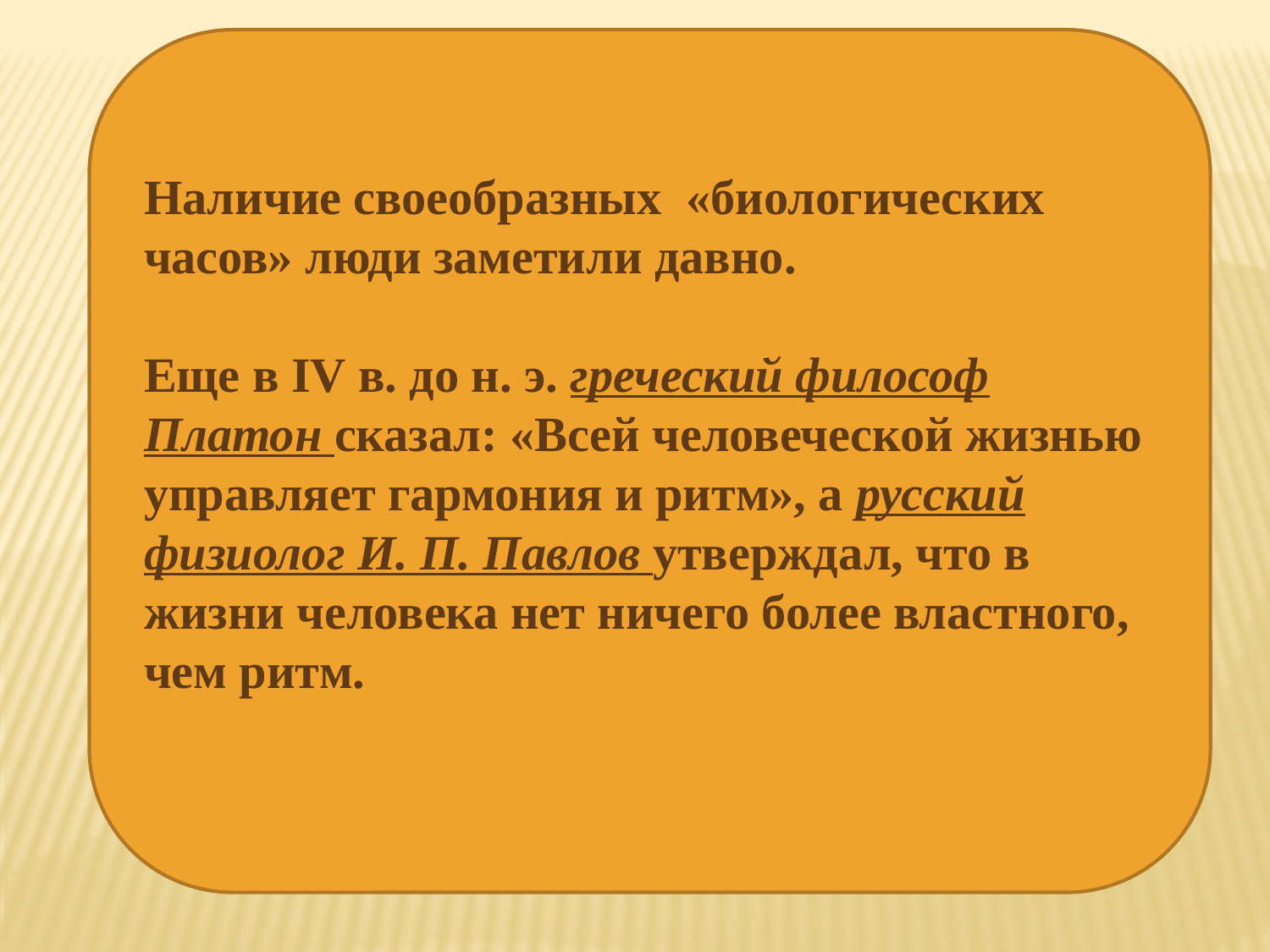

Наличие своеобразных  «биологических часов» люди заметили давно.

Еще в IV в. до н. э. греческий философ Платон сказал: «Всей человеческой жизнью управляет гармония и ритм», а русский физиолог И. П. Павлов утверждал, что в жизни человека нет ничего более властного, чем ритм.